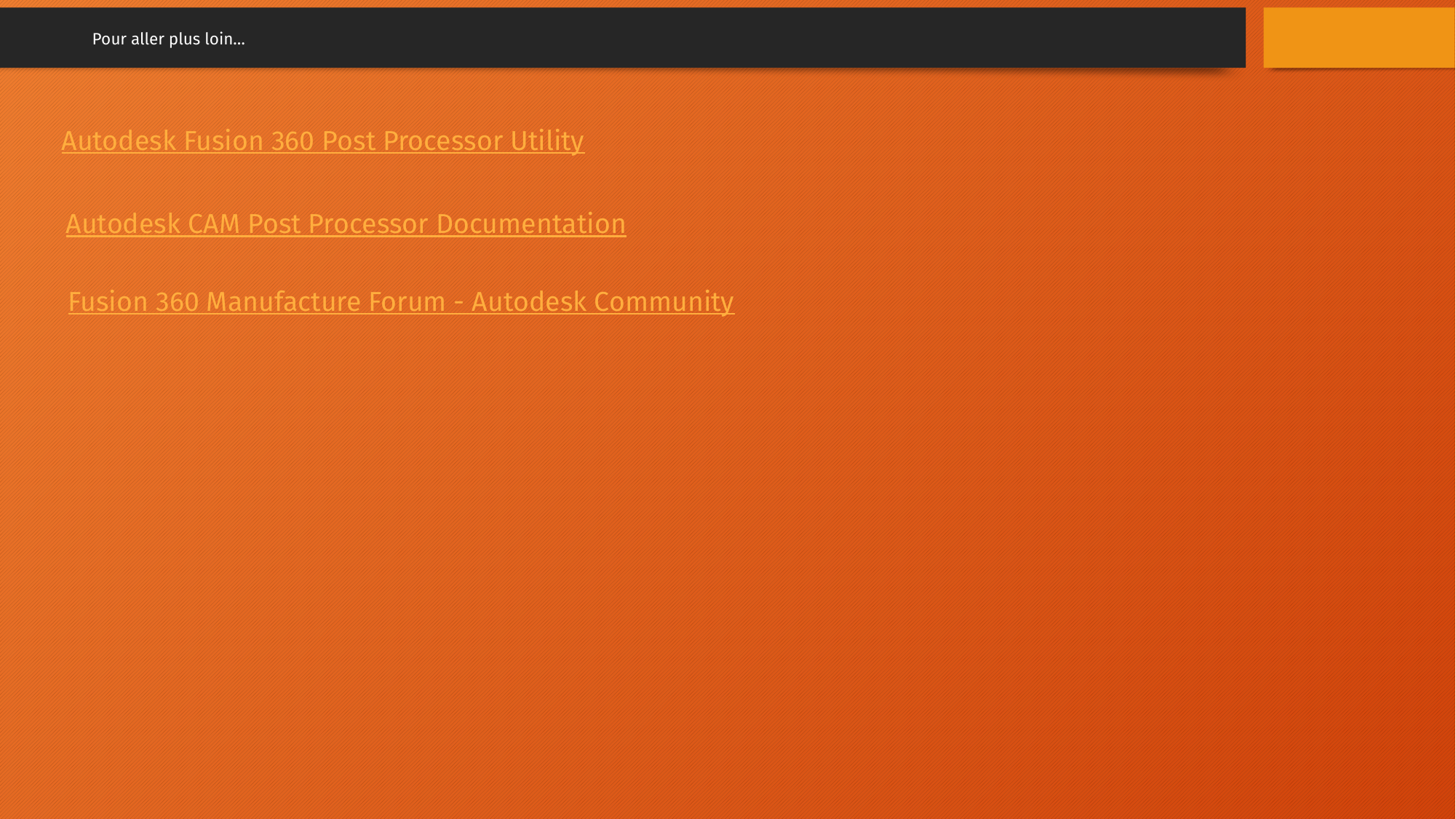

# Pour aller plus loin…
 Autodesk Fusion 360 Post Processor Utility
Autodesk CAM Post Processor Documentation
Fusion 360 Manufacture Forum - Autodesk Community